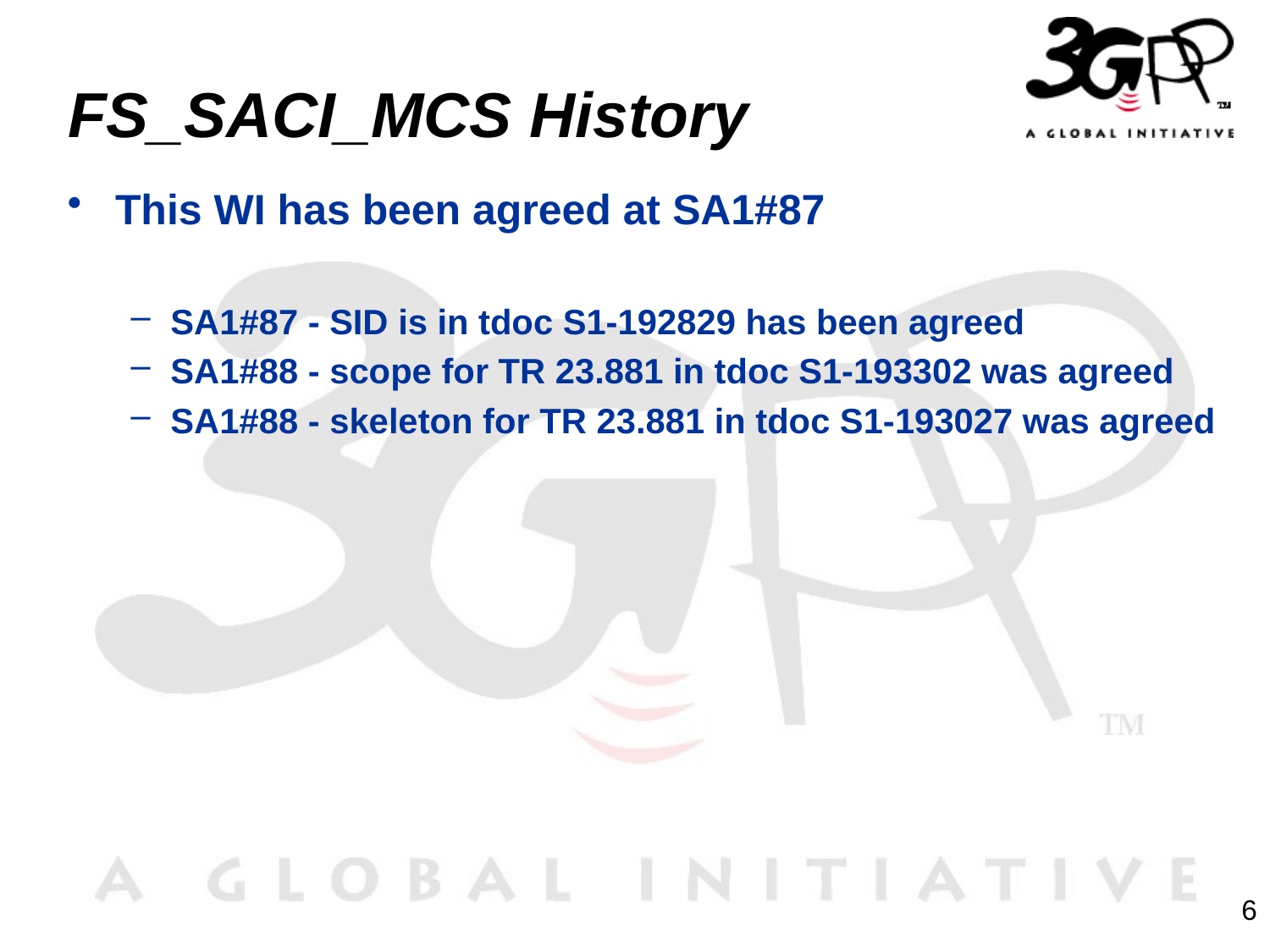

# FS_SACI_MCS History
This WI has been agreed at SA1#87

SA1#87 - SID is in tdoc S1-192829 has been agreed
SA1#88 - scope for TR 23.881 in tdoc S1-193302 was agreed
SA1#88 - skeleton for TR 23.881 in tdoc S1-193027 was agreed

6